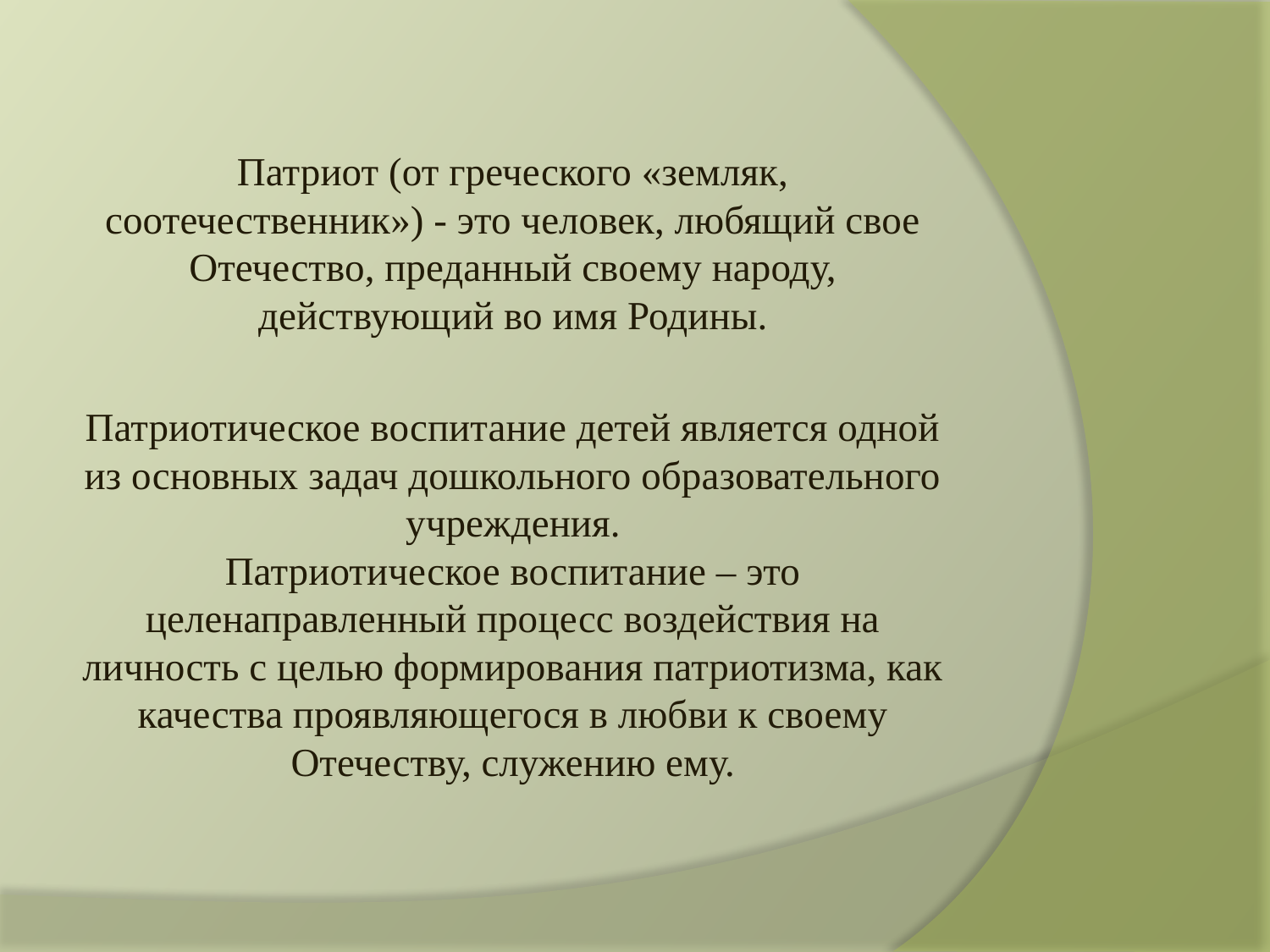

Патриот (от греческого «земляк, соотечественник») - это человек, любящий свое Отечество, преданный своему народу, действующий во имя Родины.

Патриотическое воспитание детей является одной из основных задач дошкольного образовательного учреждения.
Патриотическое воспитание – это целенаправленный процесс воздействия на личность с целью формирования патриотизма, как качества проявляющегося в любви к своему Отечеству, служению ему.